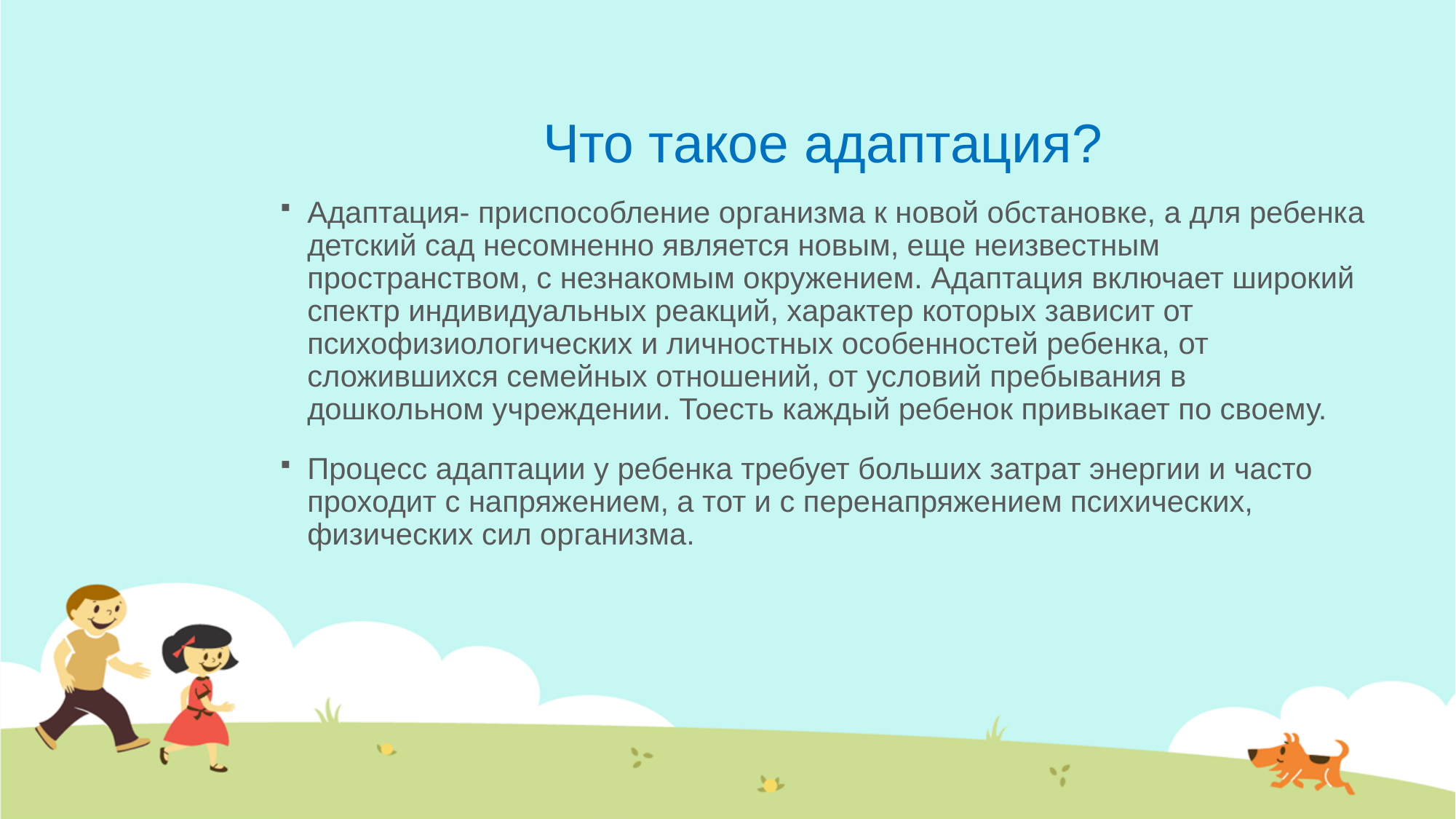

# Что такое адаптация?
Адаптация- приспособление организма к новой обстановке, а для ребенка детский сад несомненно является новым, еще неизвестным пространством, с незнакомым окружением. Адаптация включает широкий спектр индивидуальных реакций, характер которых зависит от психофизиологических и личностных особенностей ребенка, от сложившихся семейных отношений, от условий пребывания в дошкольном учреждении. Тоесть каждый ребенок привыкает по своему.
Процесс адаптации у ребенка требует больших затрат энергии и часто проходит с напряжением, а тот и с перенапряжением психических, физических сил организма.